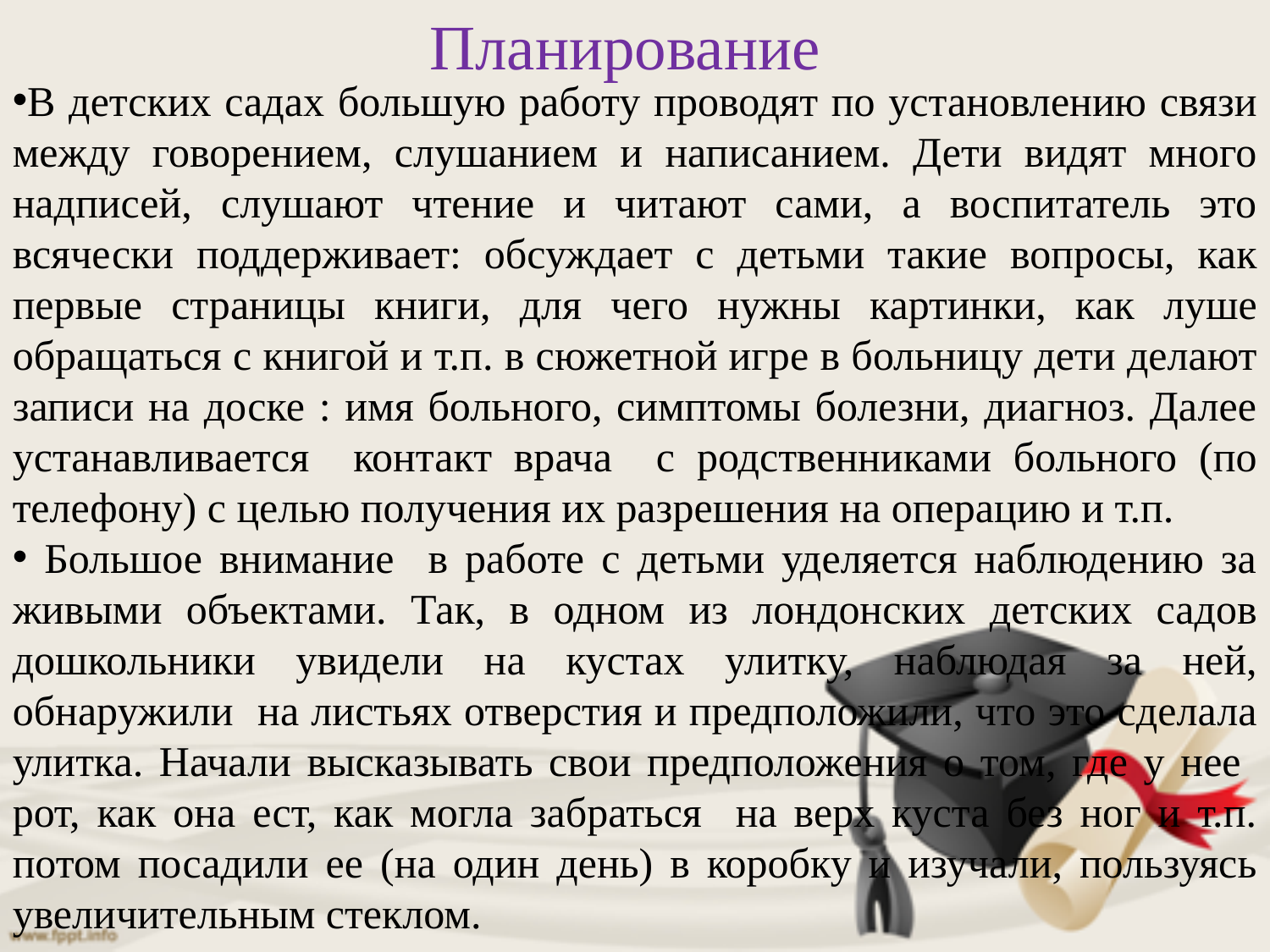

Планирование
В детских садах большую работу проводят по установлению связи между говорением, слушанием и написанием. Дети видят много надписей, слушают чтение и читают сами, а воспитатель это всячески поддерживает: обсуждает с детьми такие вопросы, как первые страницы книги, для чего нужны картинки, как луше обращаться с книгой и т.п. в сюжетной игре в больницу дети делают записи на доске : имя больного, симптомы болезни, диагноз. Далее устанавливается  контакт врача  с родственниками больного (по телефону) с целью получения их разрешения на операцию и т.п.
 Большое внимание  в работе с детьми уделяется наблюдению за живыми объектами. Так, в одном из лондонских детских садов дошкольники увидели на кустах улитку, наблюдая за ней, обнаружили  на листьях отверстия и предположили, что это сделала улитка. Начали высказывать свои предположения о том, где у нее  рот, как она ест, как могла забраться  на верх куста без ног и т.п. потом посадили ее (на один день) в коробку и изучали, пользуясь увеличительным стеклом.